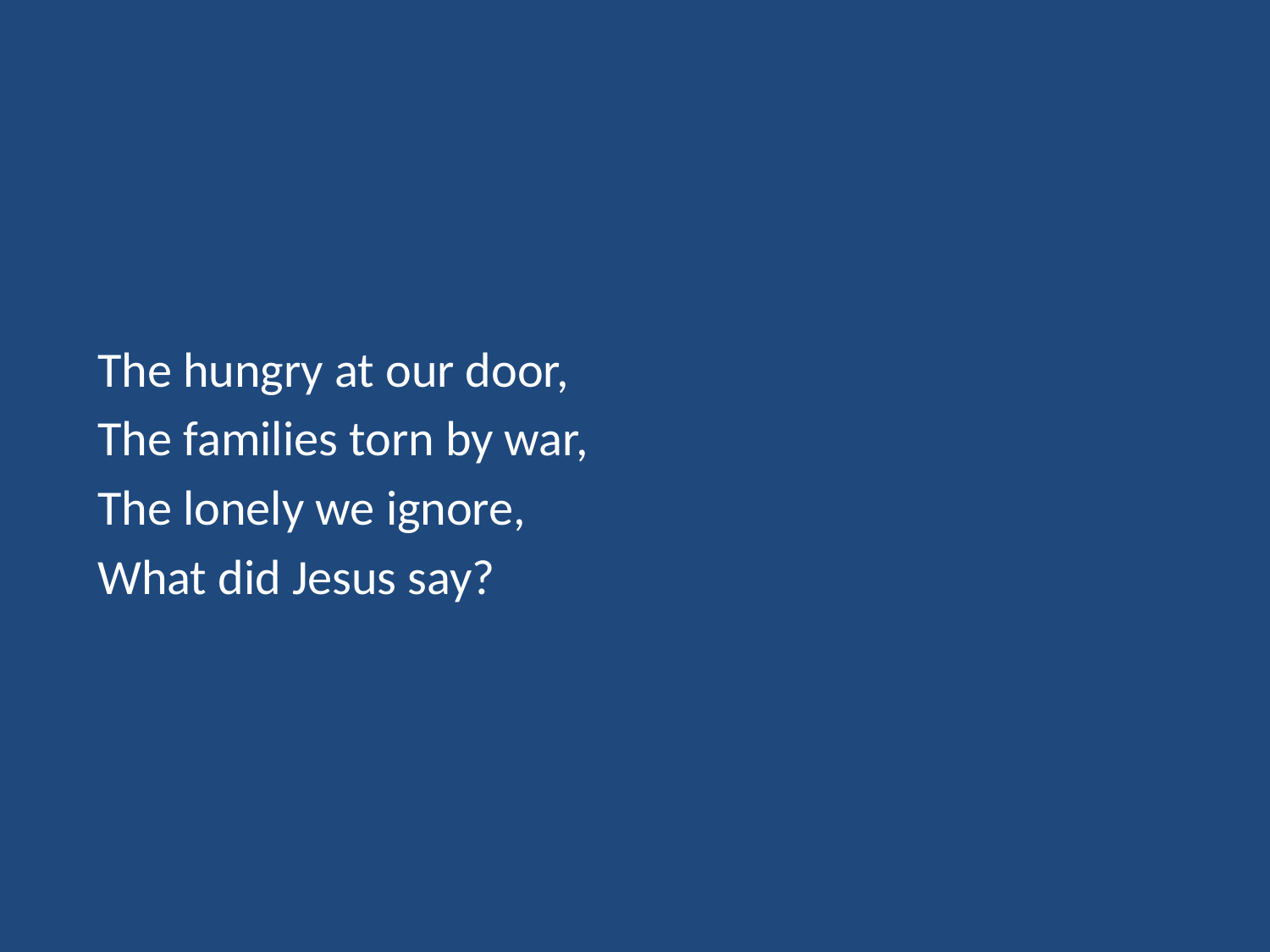

The hungry at our door,
The families torn by war,
The lonely we ignore,
What did Jesus say?